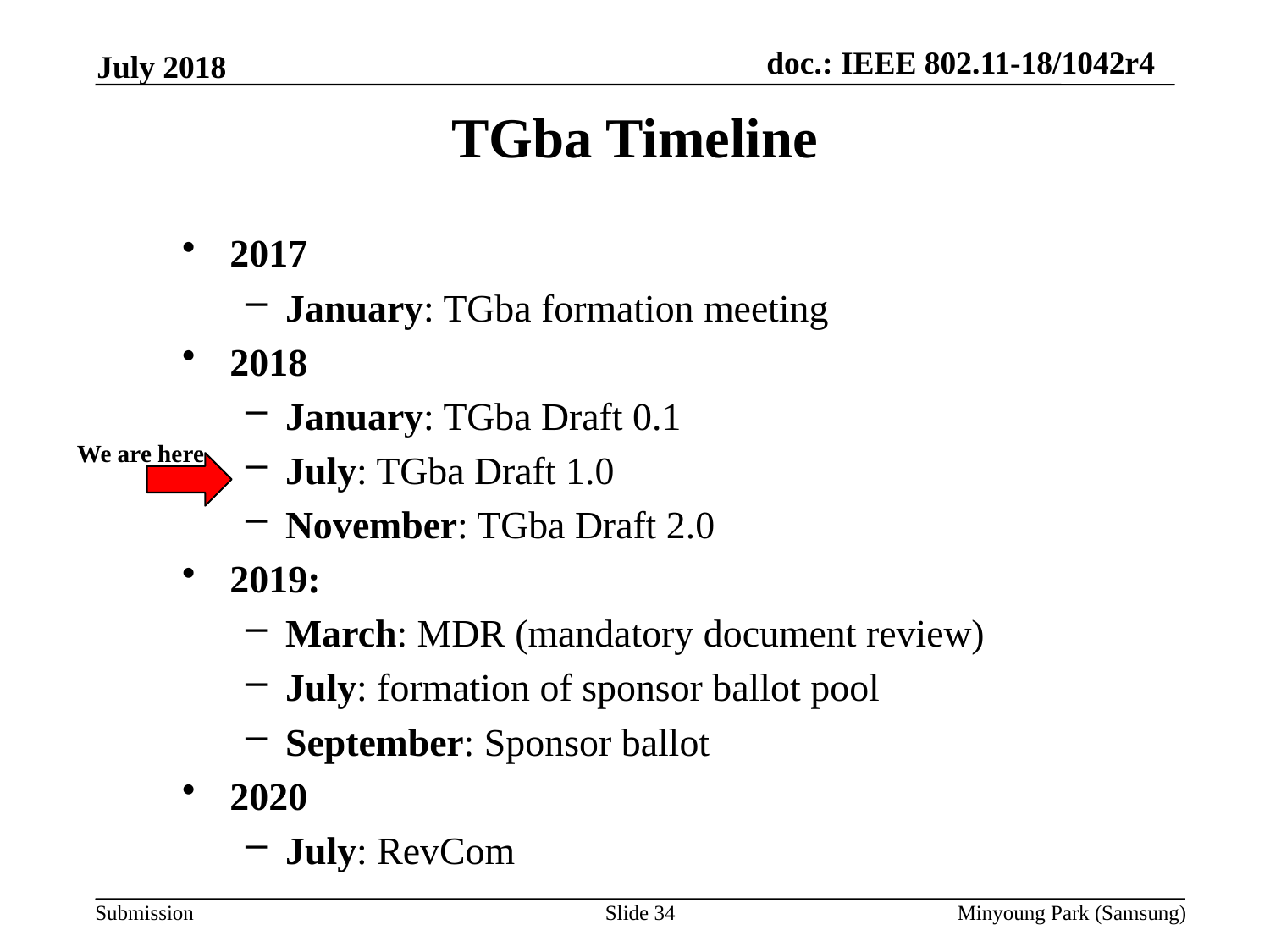

July 2018
# TGba Timeline
2017
January: TGba formation meeting
2018
January: TGba Draft 0.1
July: TGba Draft 1.0
November: TGba Draft 2.0
2019:
March: MDR (mandatory document review)
July: formation of sponsor ballot pool
September: Sponsor ballot
2020
July: RevCom
We are here

Slide 34
Minyoung Park (Samsung)